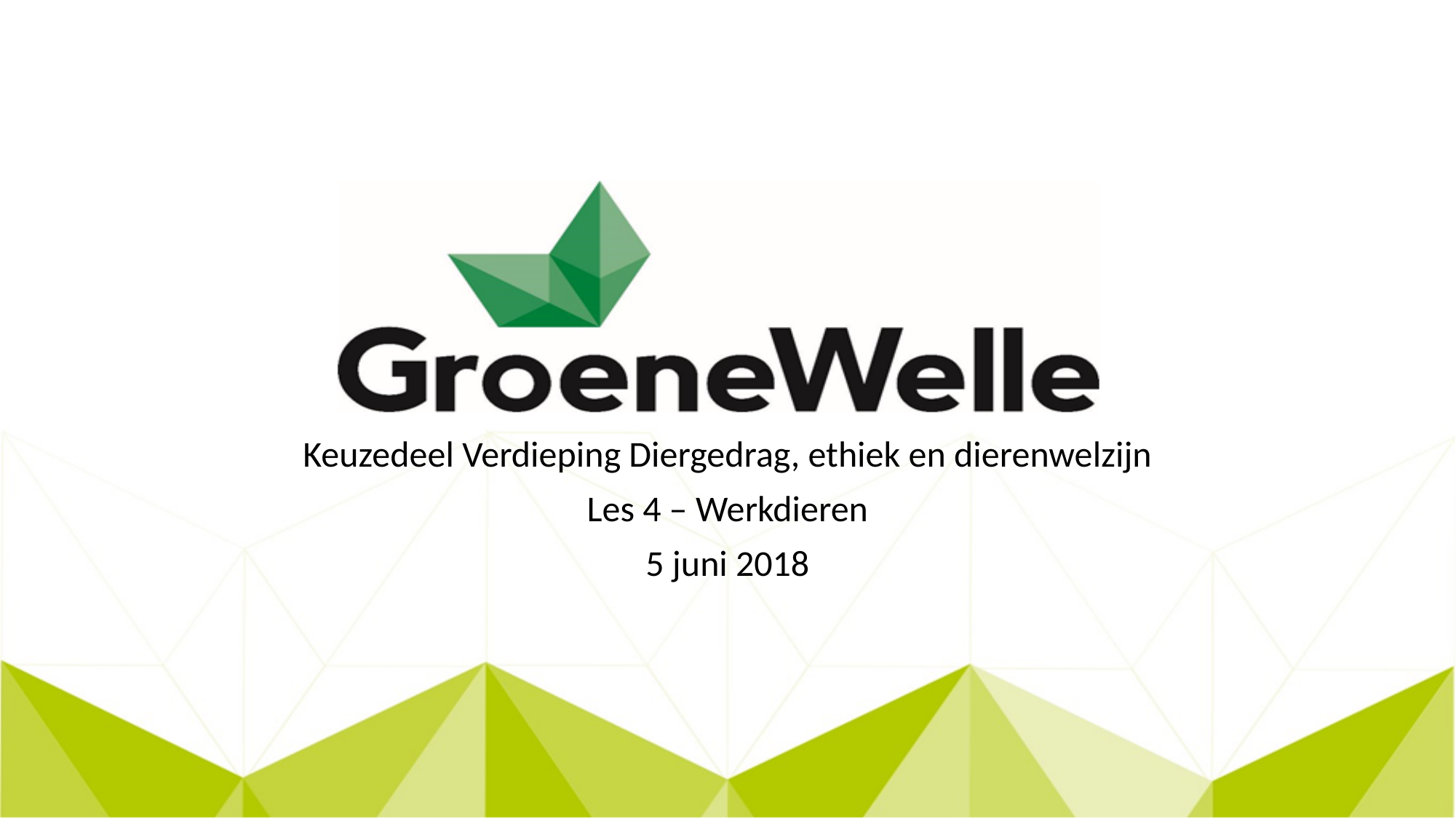

Keuzedeel Verdieping Diergedrag, ethiek en dierenwelzijn
Les 4 – Werkdieren
5 juni 2018